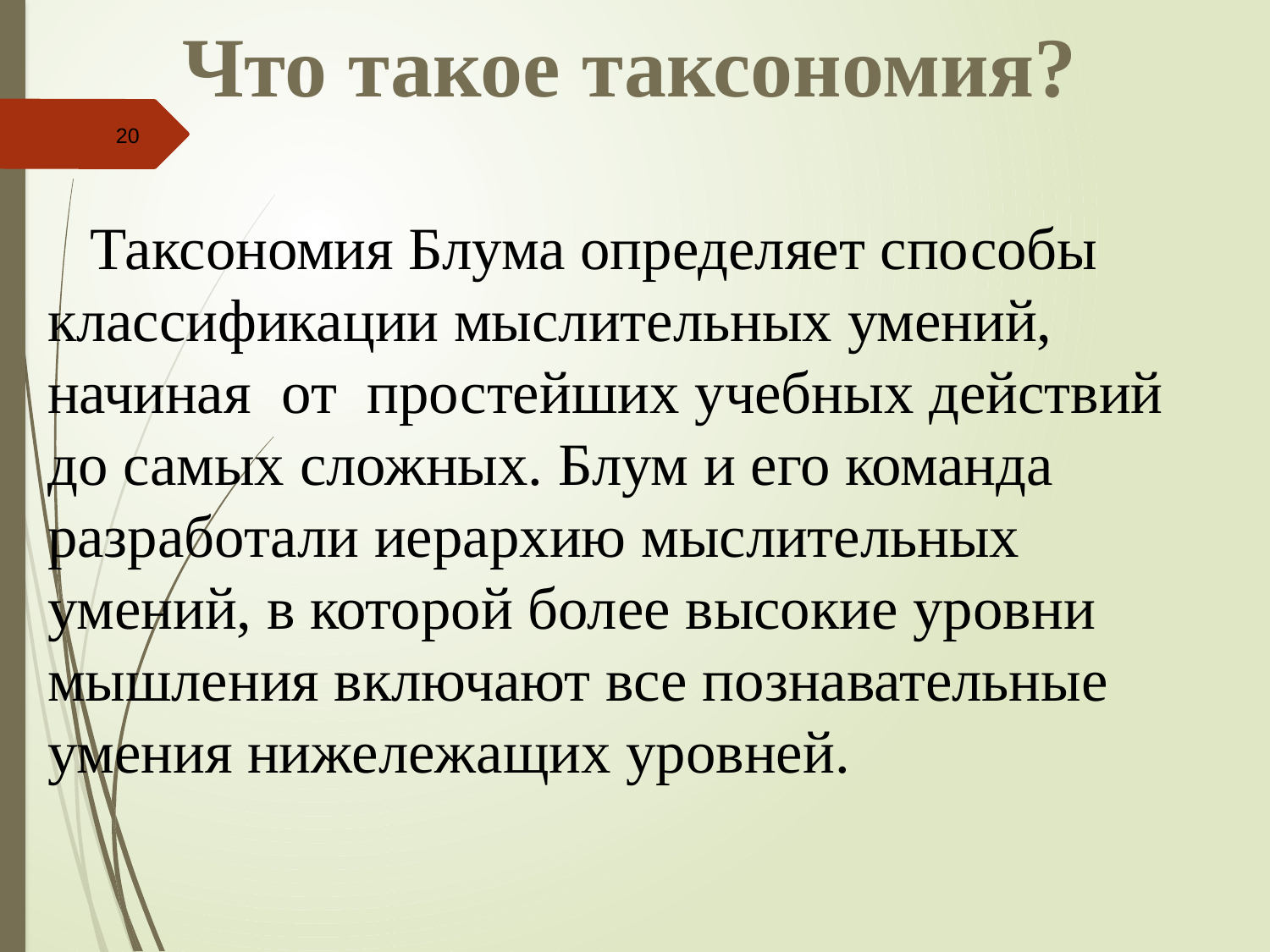

Что такое таксономия?

20

   Таксономия Блума определяет способы классификации мыслительных умений, начиная  от  простейших учебных действий до самых сложных. Блум и его команда разработали иерархию мыслительных умений, в которой более высокие уровни мышления включают все познавательные умения нижележащих уровней.